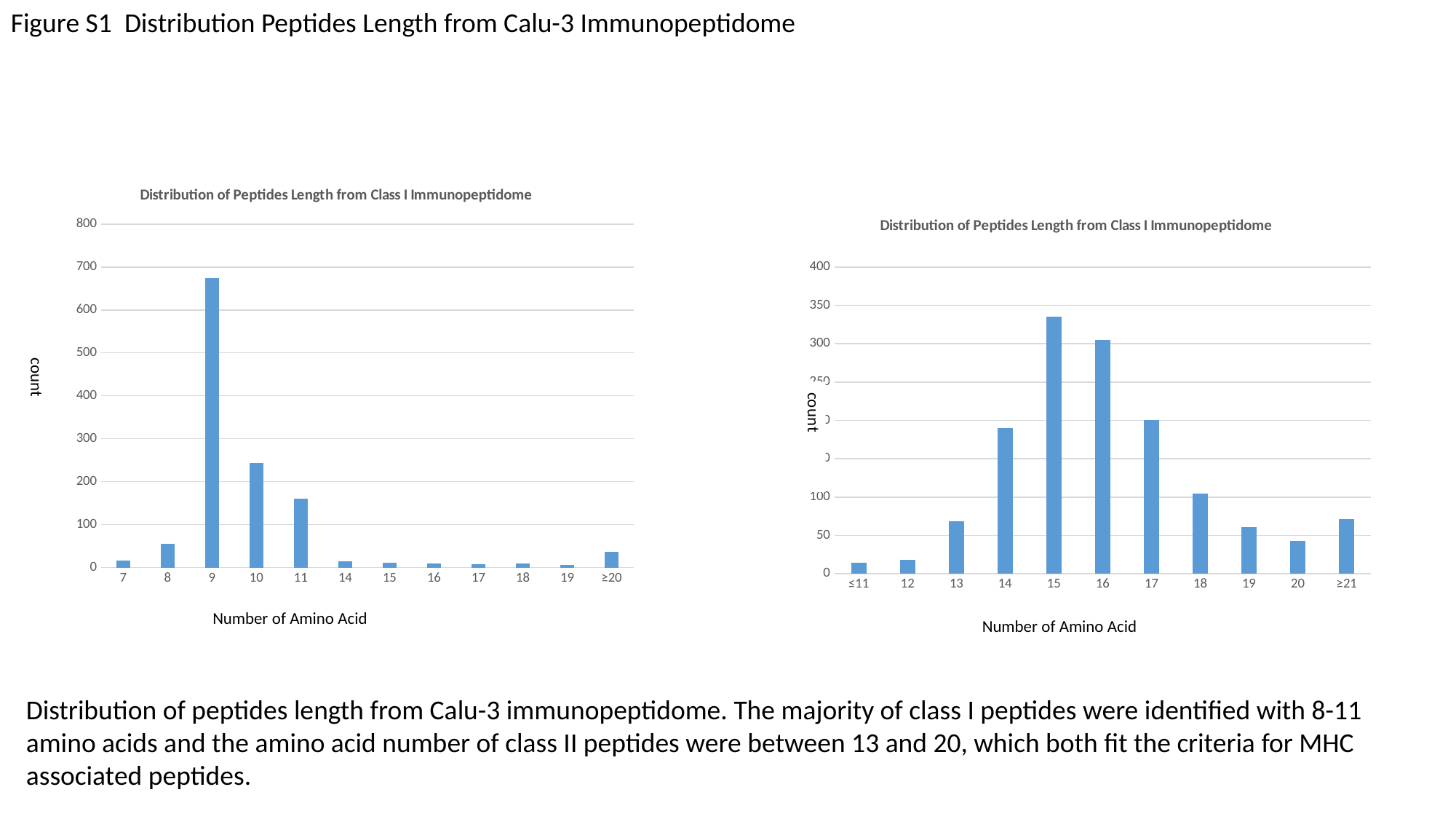

Figure S1  Distribution Peptides Length from Calu-3 Immunopeptidome

### Chart: Distribution of Peptides Length from Class I Immunopeptidome

| Category | Count |
|---|---|
| 7 | 17.0 |
| 8 | 56.0 |
| 9 | 675.0 |
| 10 | 244.0 |
| 11 | 160.0 |
| 14 | 14.0 |
| 15 | 11.0 |
| 16 | 9.0 |
| 17 | 7.0 |
| 18 | 9.0 |
| 19 | 6.0 |
| ≥20 | 37.0 |

### Chart: Distribution of Peptides Length from Class I Immunopeptidome

| Category | Count |
|---|---|
| ≤11 | 14.0 |
| 12 | 18.0 |
| 13 | 68.0 |
| 14 | 190.0 |
| 15 | 335.0 |
| 16 | 305.0 |
| 17 | 200.0 |
| 18 | 104.0 |
| 19 | 61.0 |
| 20 | 43.0 |
| ≥21 | 71.0 |
count
Number of Amino Acid
Number of Amino Acid
Distribution of peptides length from Calu-3 immunopeptidome. The majority of class I peptides were identified with 8-11 amino acids and the amino acid number of class II peptides were between 13 and 20, which both fit the criteria for MHC associated peptides.